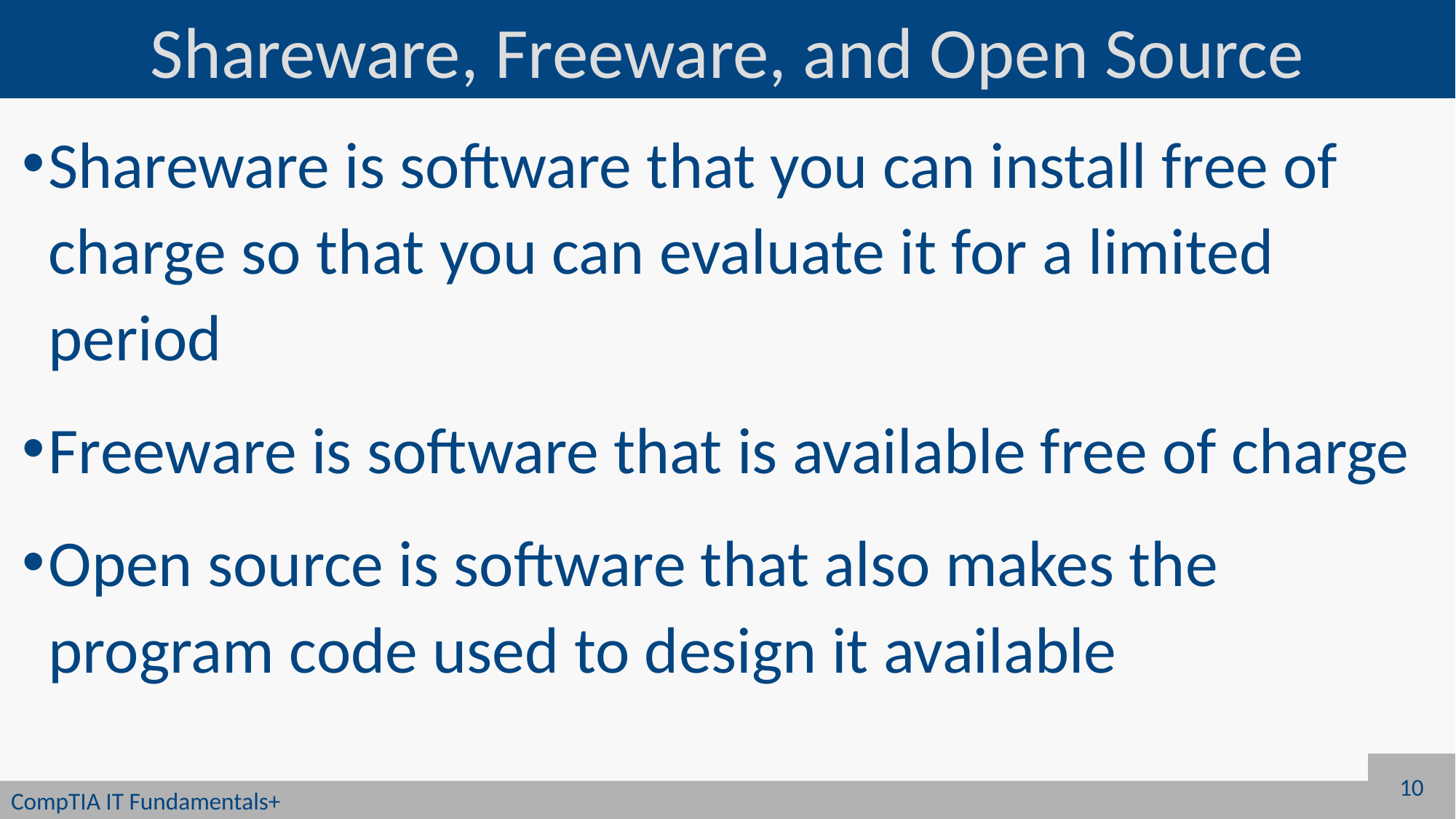

# Shareware, Freeware, and Open Source
Shareware is software that you can install free of charge so that you can evaluate it for a limited period
Freeware is software that is available free of charge
Open source is software that also makes the program code used to design it available

10
CompTIA IT Fundamentals+